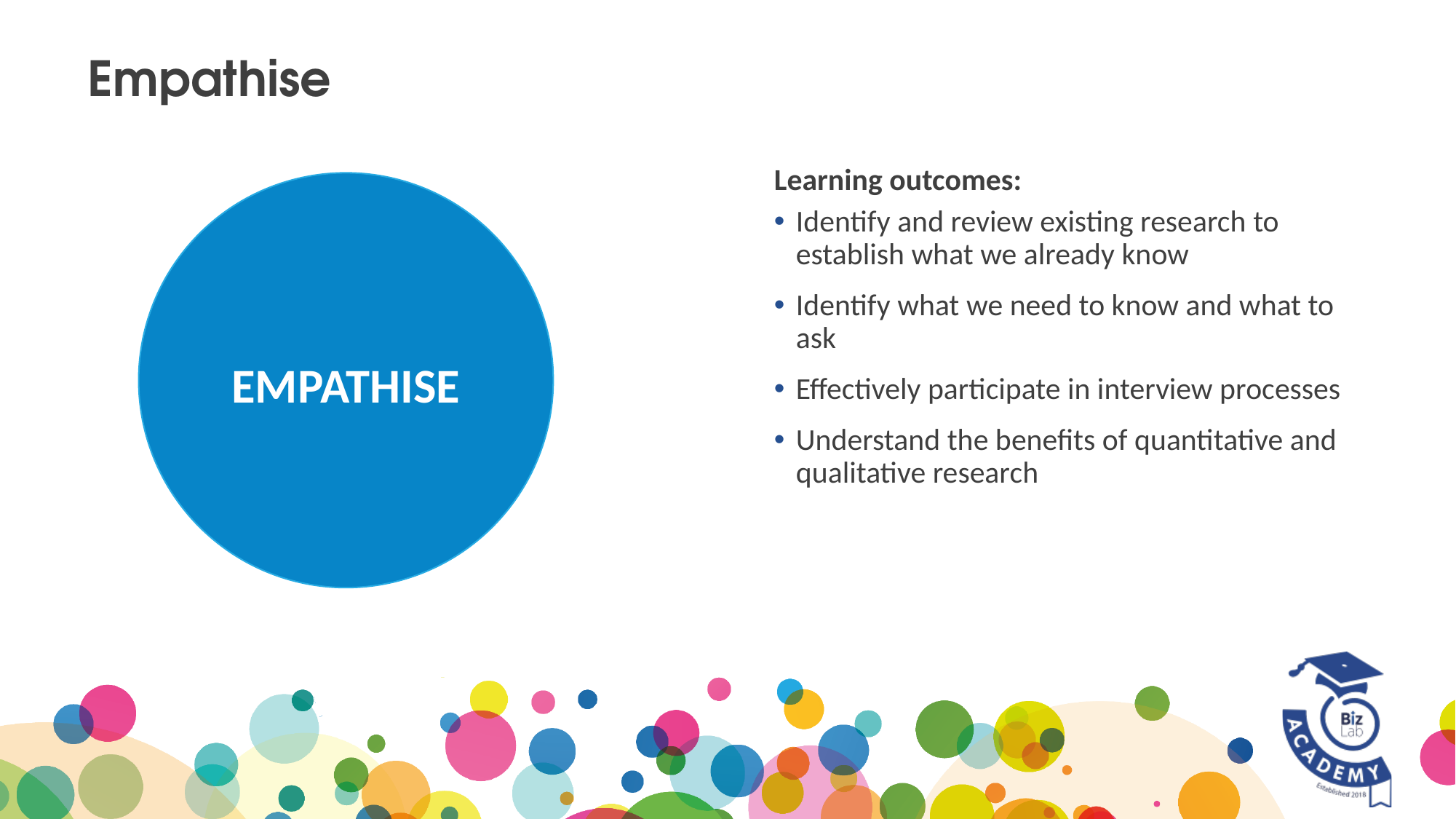

# Empathise
Learning outcomes:
Identify and review existing research to establish what we already know
Identify what we need to know and what to ask
Effectively participate in interview processes
Understand the benefits of quantitative and qualitative research

EMPATHISE